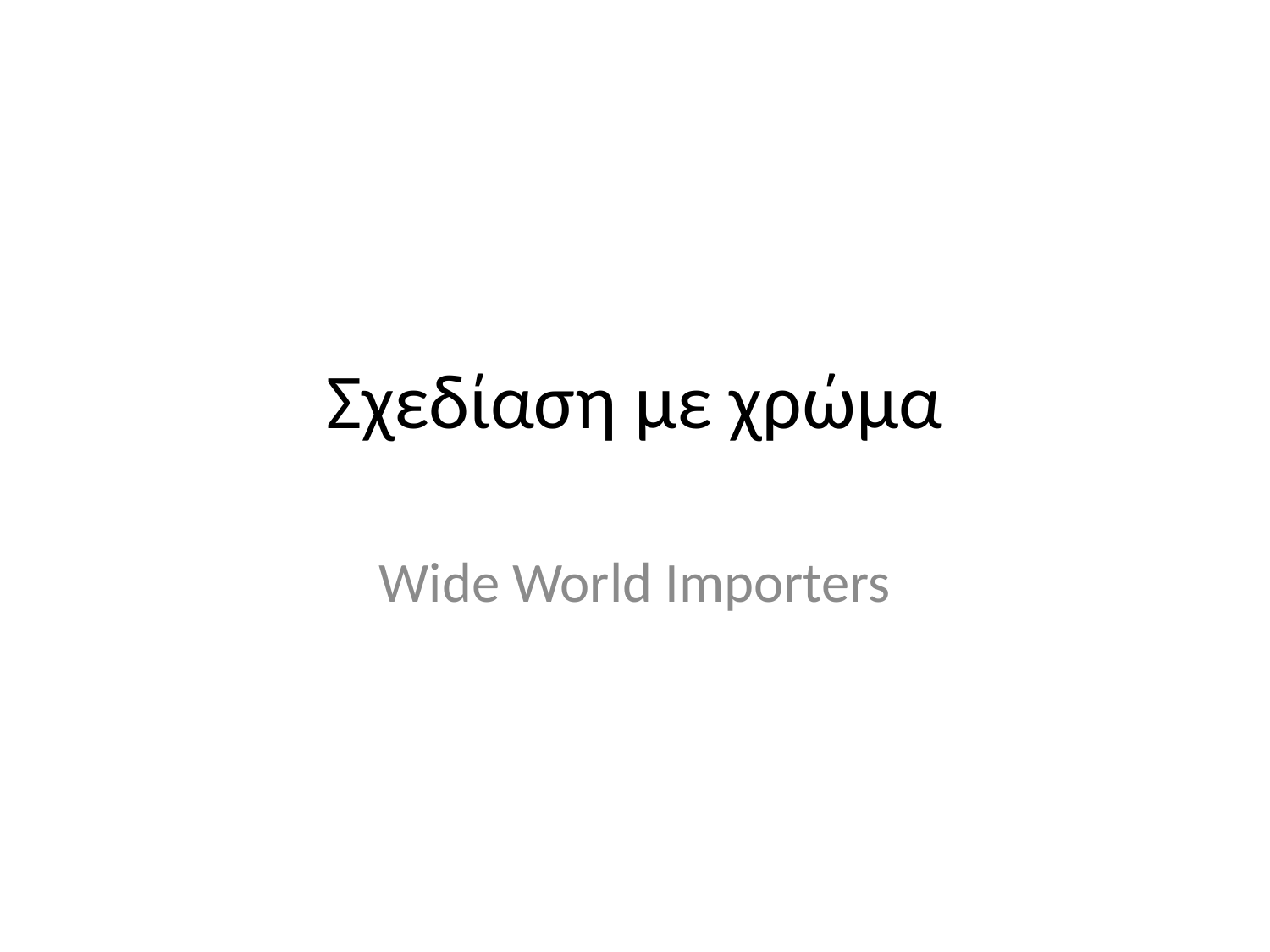

# Σχεδίαση με χρώμα
Wide World Importers